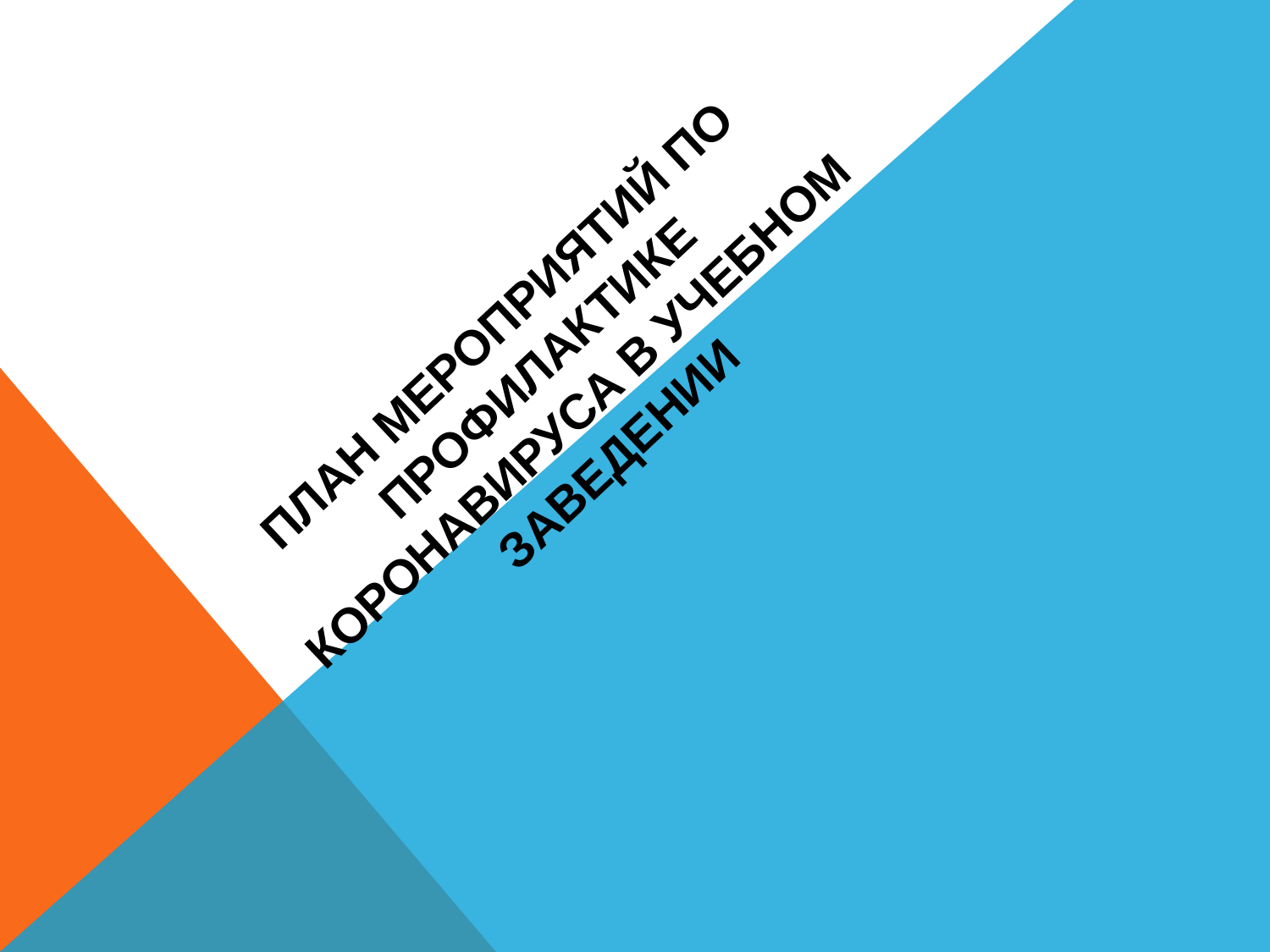

ПЛАН МЕРОПРИЯТИЙ ПО ПРОФИЛАКТИКЕ КОРОНАВИРУСА В УЧЕБНОМ ЗАВЕДЕНИИ